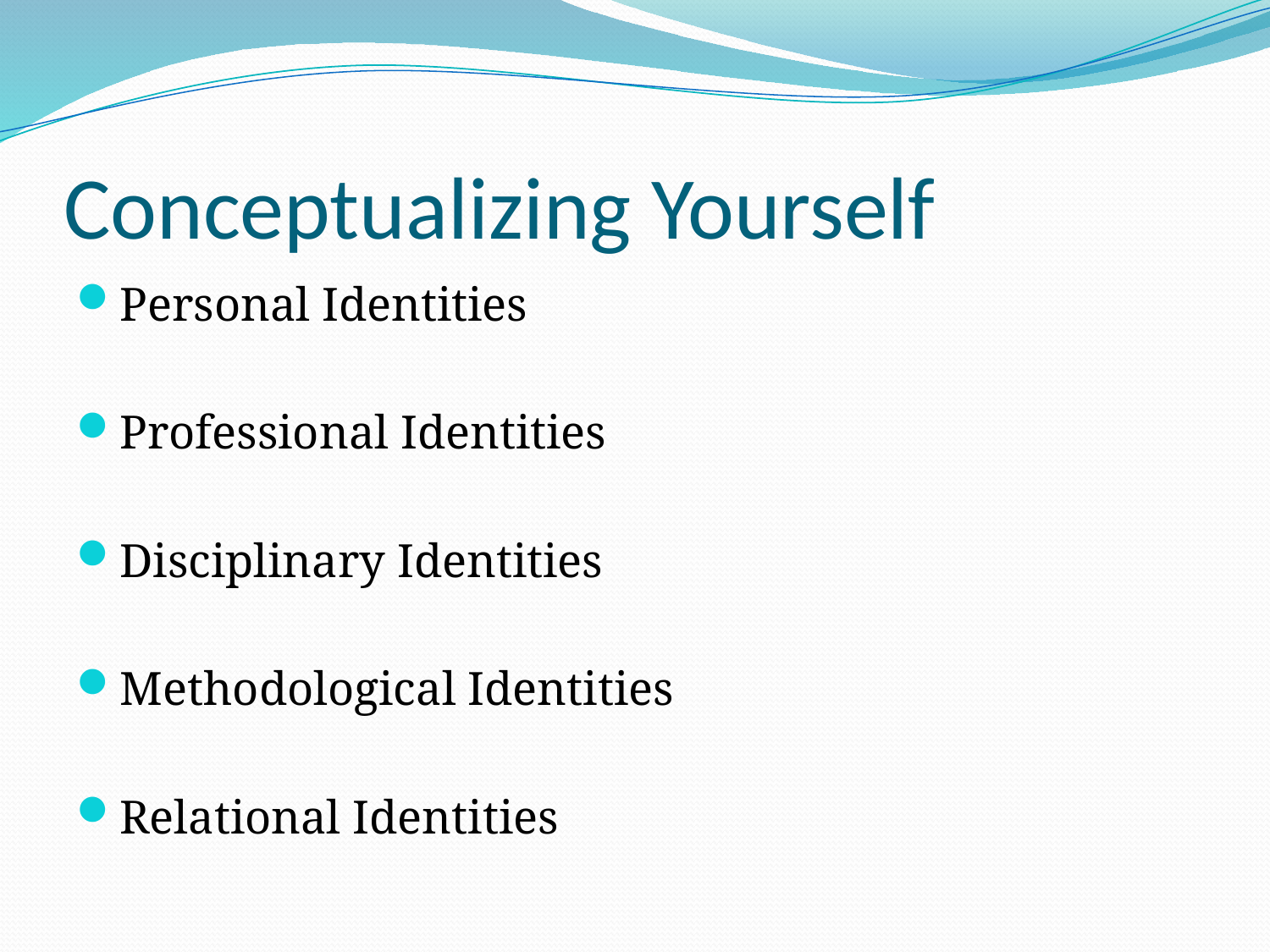

# Conceptualizing Yourself
Personal Identities

Professional Identities

Disciplinary Identities

Methodological Identities

Relational Identities